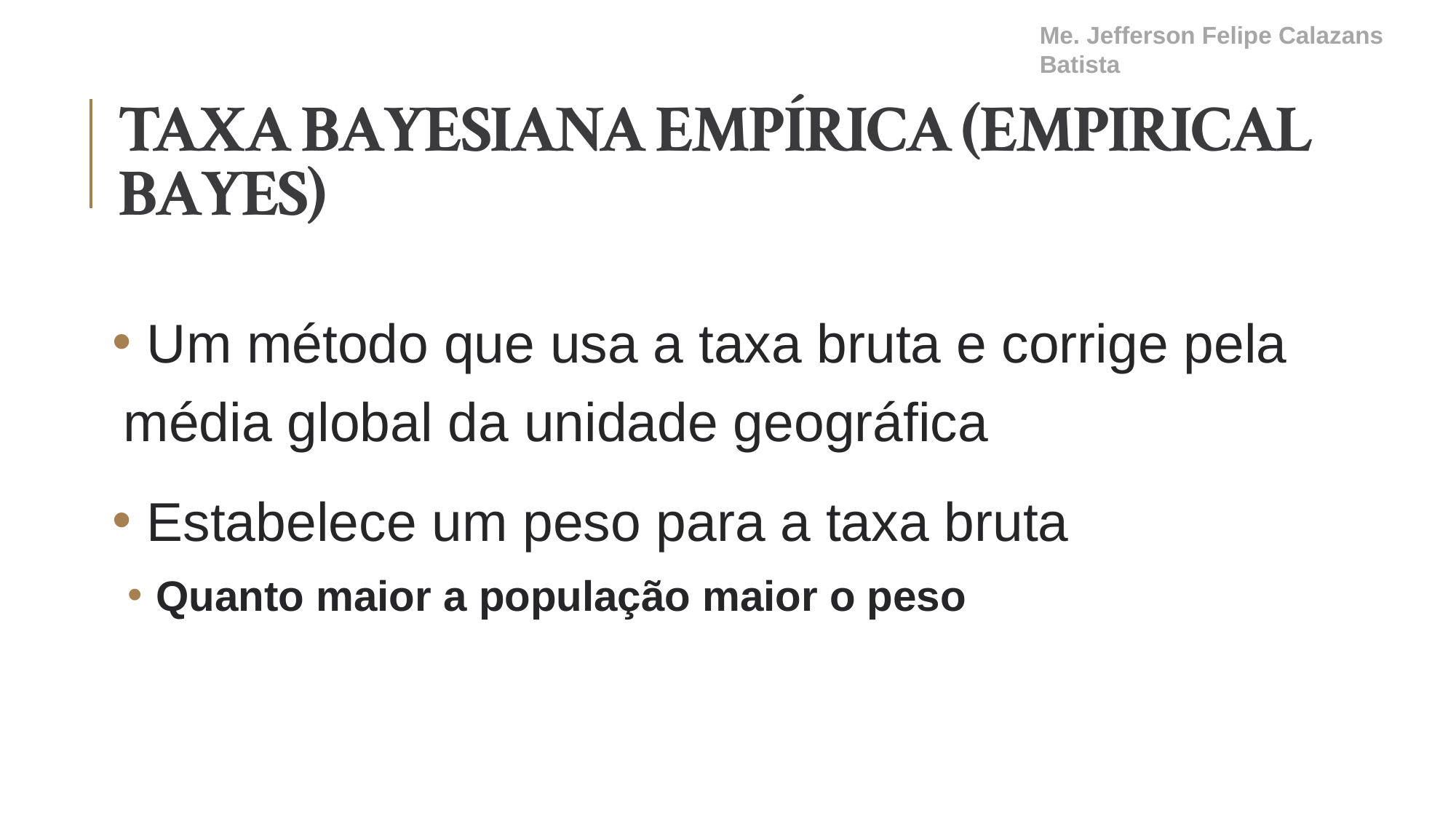

Me. Jefferson Felipe Calazans Batista
# Taxa bayesiana empírica (EMPIRICAL BAYES)
 Um método que usa a taxa bruta e corrige pela média global da unidade geográfica
 Estabelece um peso para a taxa bruta
 Quanto maior a população maior o peso